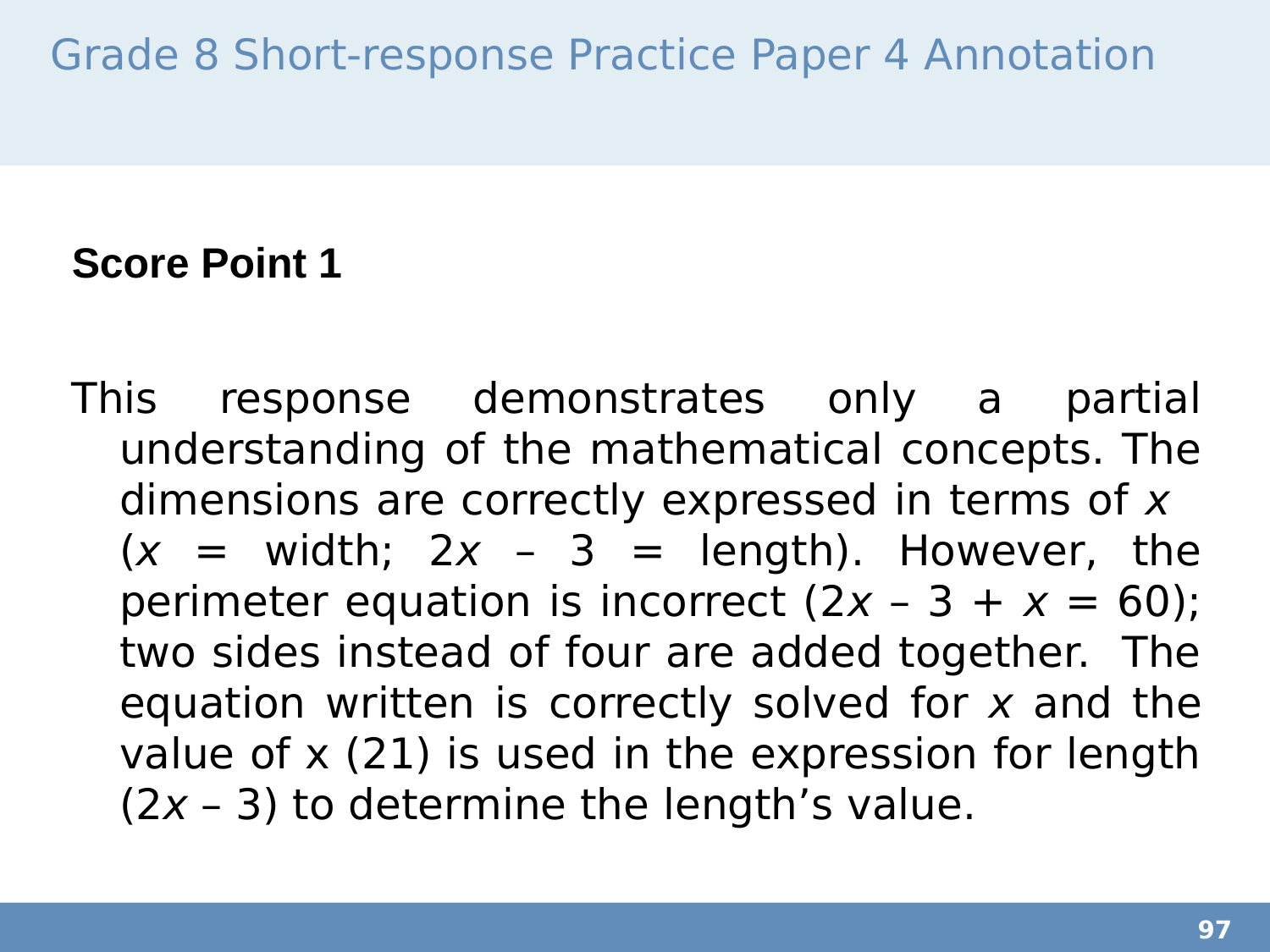

# Grade 8 Short-response Practice Paper 4 Annotation
Score Point 1

This response demonstrates only a partial understanding of the mathematical concepts. The dimensions are correctly expressed in terms of x   (x = width; 2x – 3 = length). However, the perimeter equation is incorrect (2x – 3 + x = 60); two sides instead of four are added together.  The equation written is correctly solved for x and the value of x (21) is used in the expression for length (2x – 3) to determine the length’s value.
97